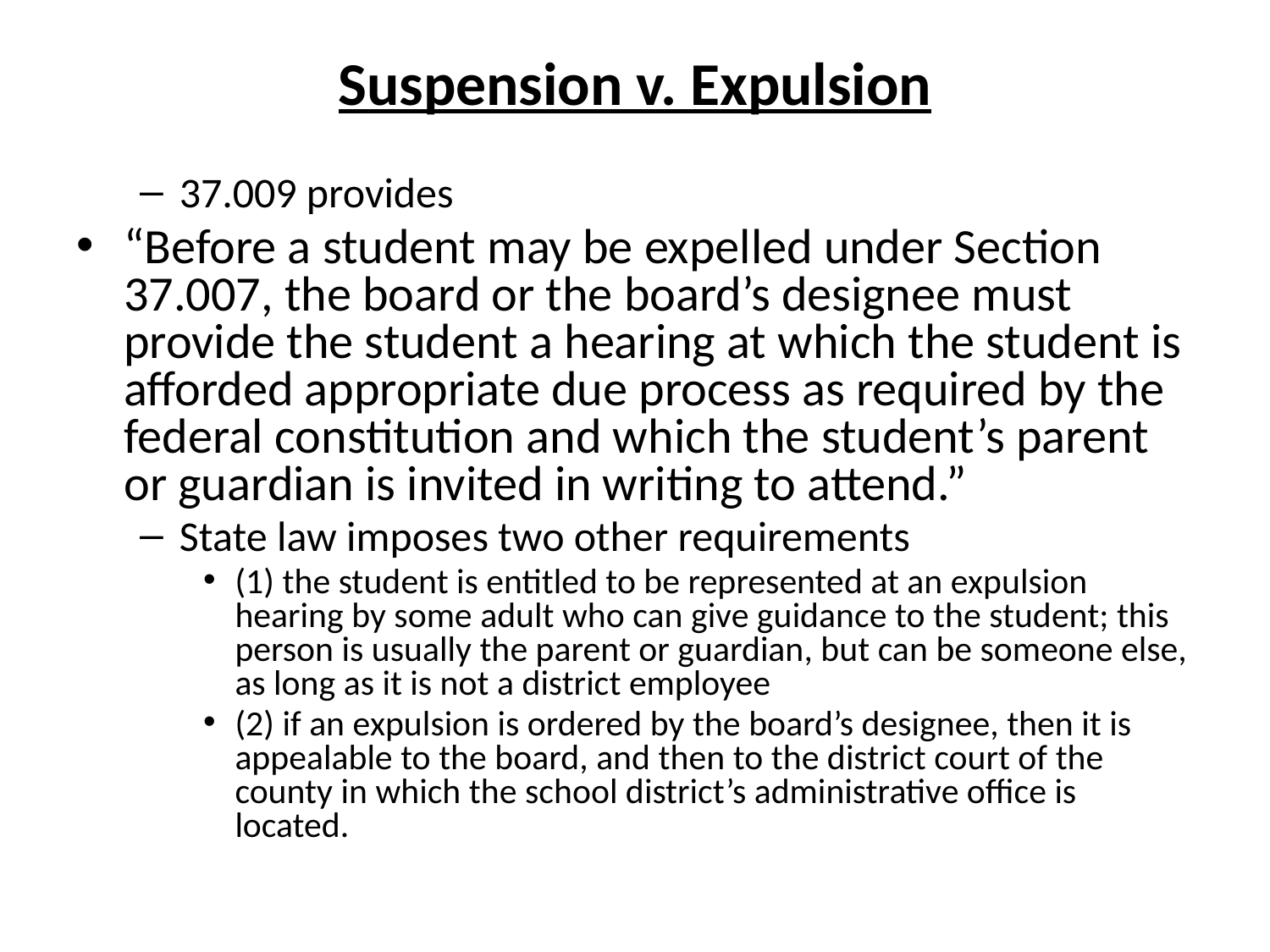

# Suspension v. Expulsion
37.009 provides
“Before a student may be expelled under Section 37.007, the board or the board’s designee must provide the student a hearing at which the student is afforded appropriate due process as required by the federal constitution and which the student’s parent or guardian is invited in writing to attend.”
State law imposes two other requirements
(1) the student is entitled to be represented at an expulsion hearing by some adult who can give guidance to the student; this person is usually the parent or guardian, but can be someone else, as long as it is not a district employee
(2) if an expulsion is ordered by the board’s designee, then it is appealable to the board, and then to the district court of the county in which the school district’s administrative office is located.